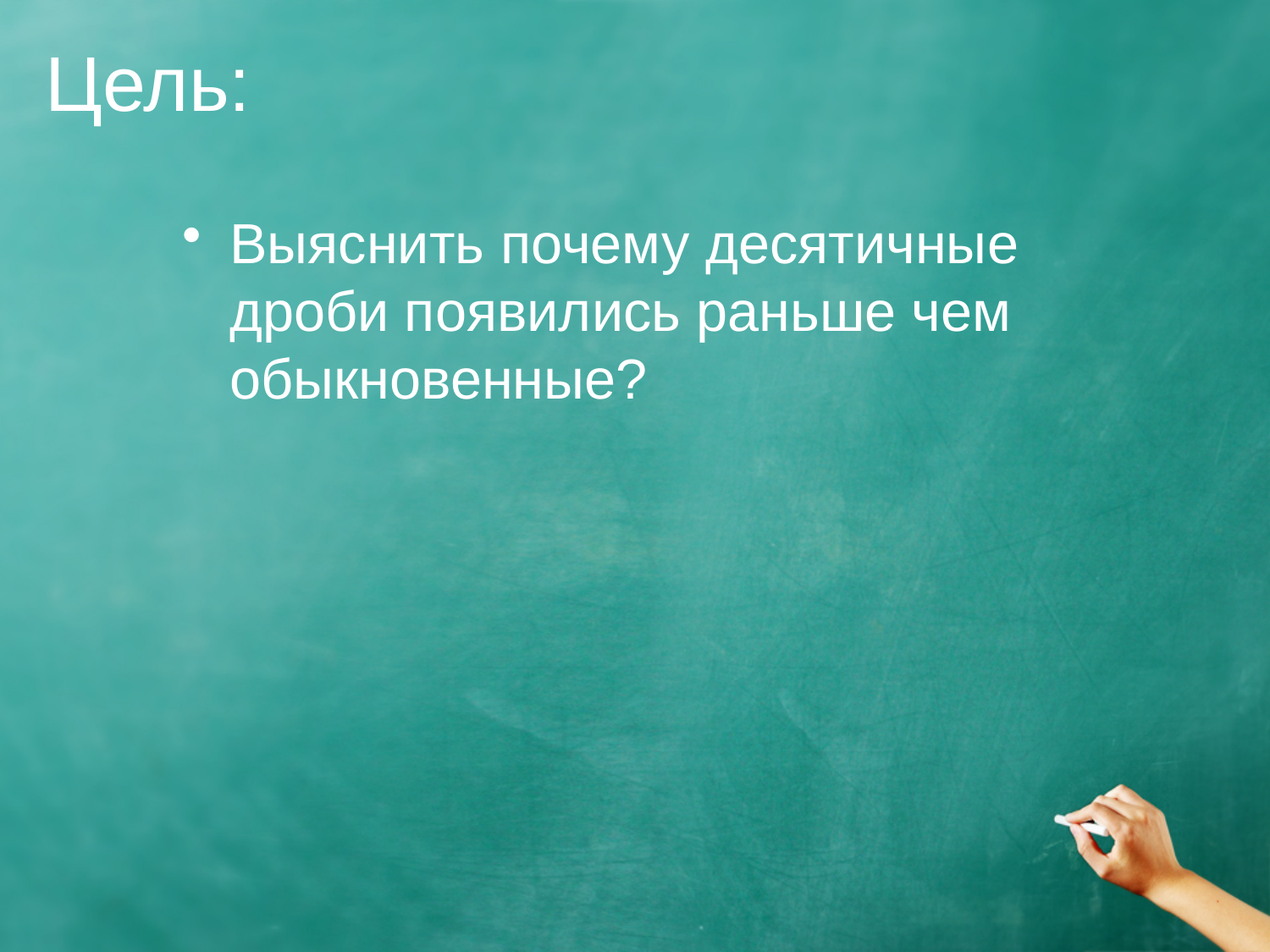

# Цель:
Выяснить почему десятичные дроби появились раньше чем обыкновенные?